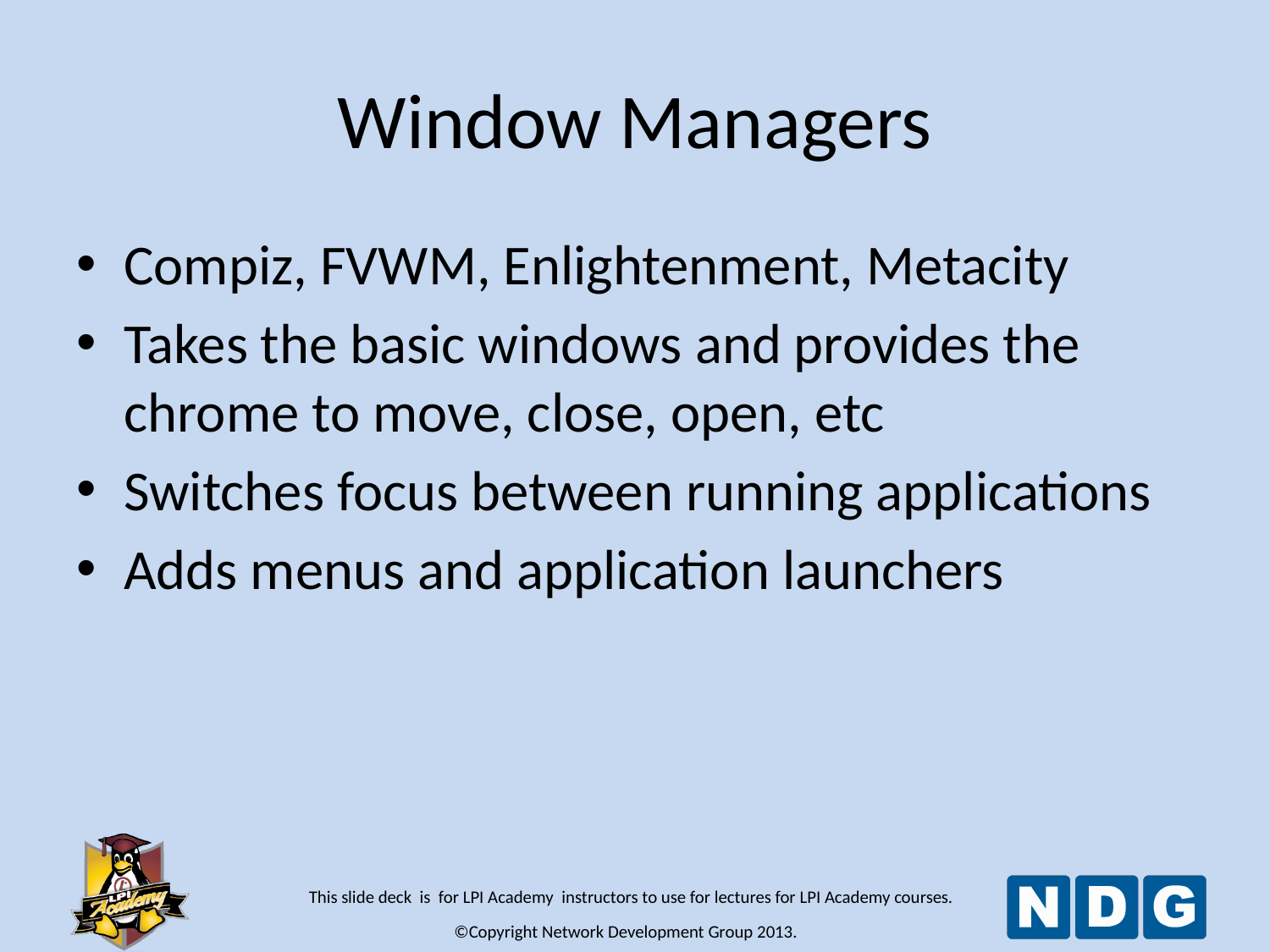

# Window Managers
Compiz, FVWM, Enlightenment, Metacity
Takes the basic windows and provides the chrome to move, close, open, etc
Switches focus between running applications
Adds menus and application launchers